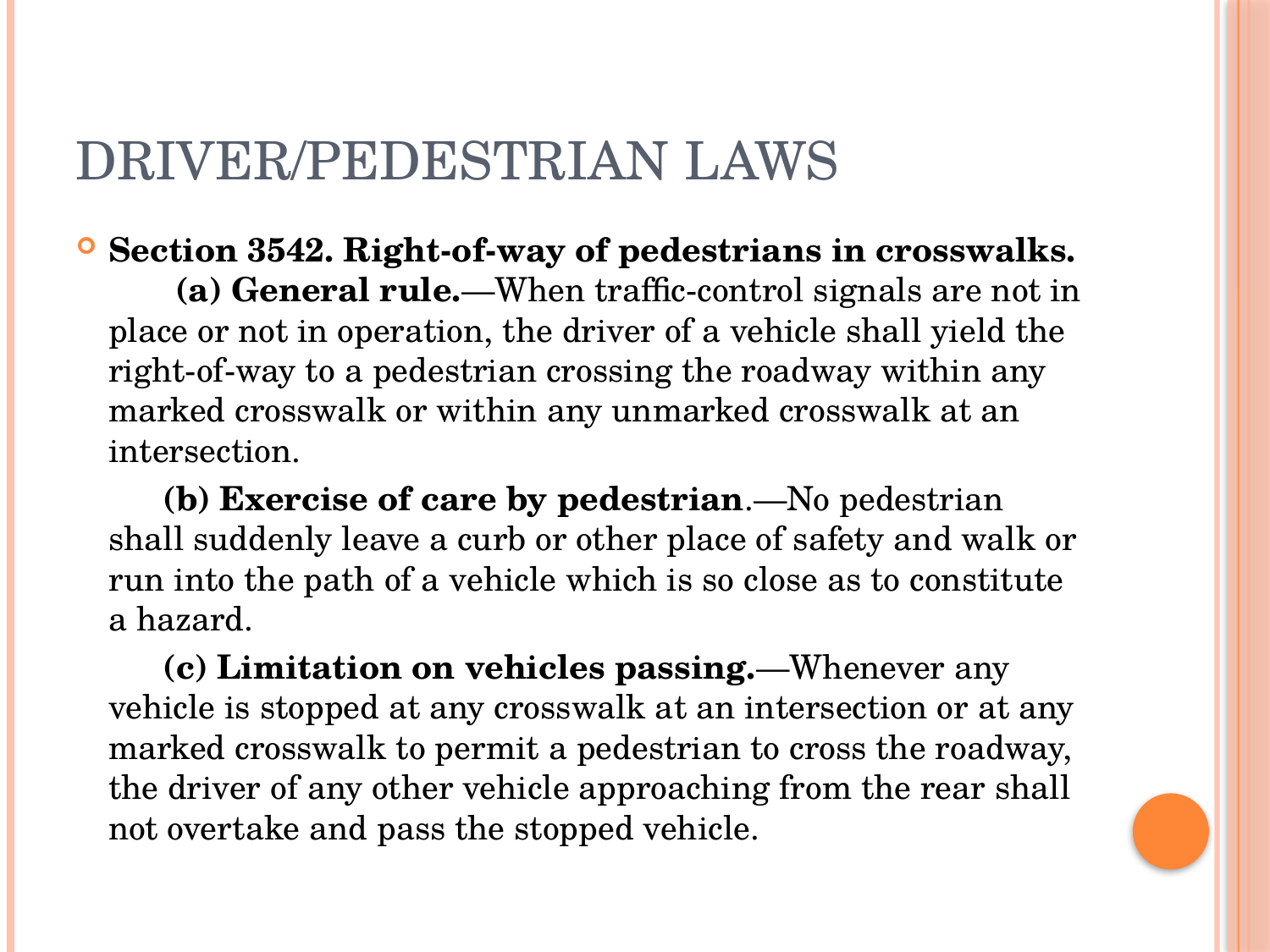

# Driver/Pedestrian Laws
Section 3542. Right-of-way of pedestrians in crosswalks.
      (a) General rule.—When traffic-control signals are not in place or not in operation, the driver of a vehicle shall yield the right-of-way to a pedestrian crossing the roadway within any marked crosswalk or within any unmarked crosswalk at an intersection.
         (b) Exercise of care by pedestrian.—No pedestrian shall suddenly leave a curb or other place of safety and walk or run into the path of a vehicle which is so close as to constitute a hazard.
         (c) Limitation on vehicles passing.—Whenever any vehicle is stopped at any crosswalk at an intersection or at any marked crosswalk to permit a pedestrian to cross the roadway, the driver of any other vehicle approaching from the rear shall not overtake and pass the stopped vehicle.